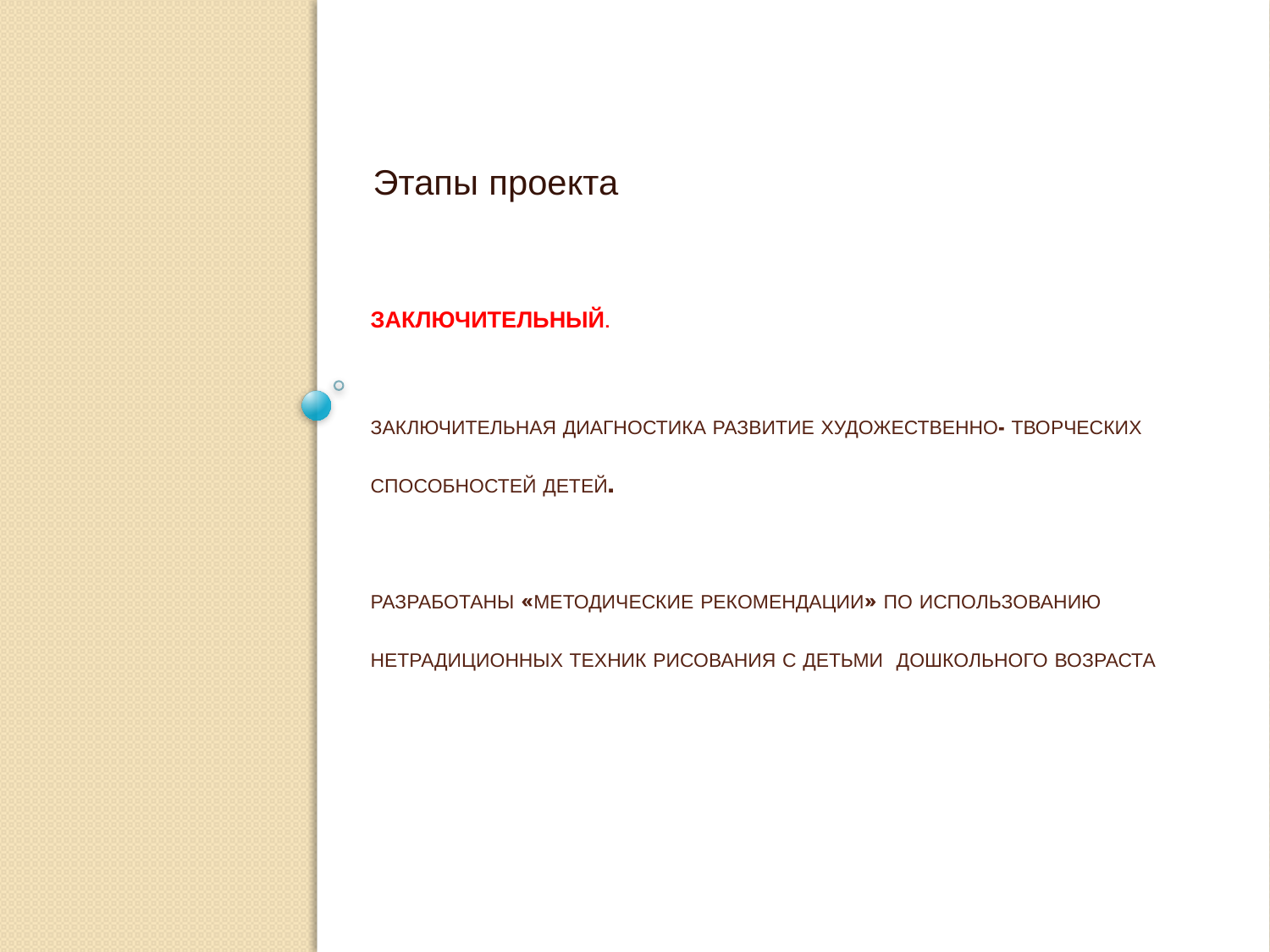

Этапы проекта
# ЗАКЛЮЧИТЕЛЬНЫЙ. Заключительная диагностика развитие художественно- творческих способностей детей. Разработаны «Методические рекомендации» по использованию нетрадиционных техник рисования с детьми  дошкольного возраста